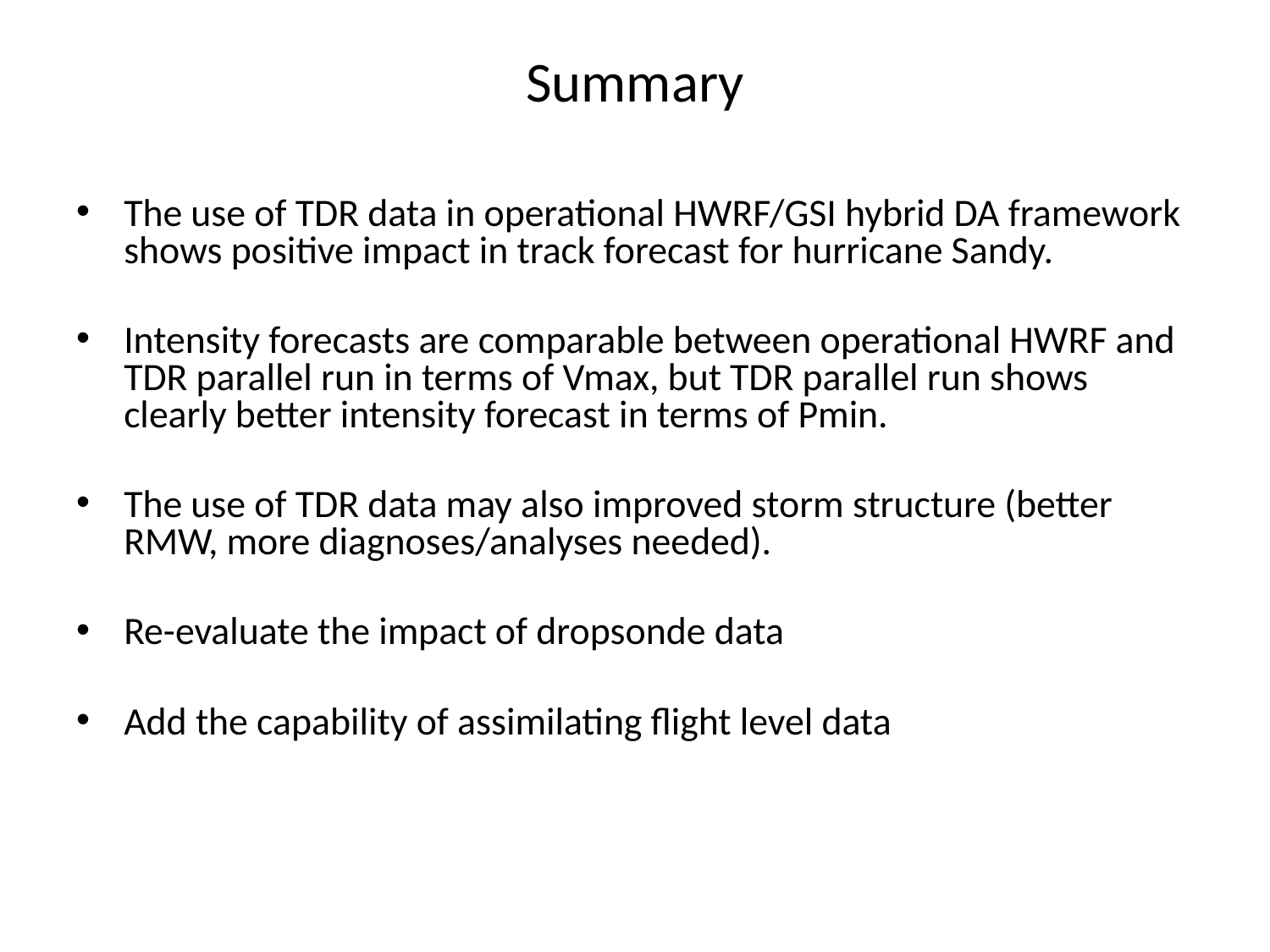

Summary
The use of TDR data in operational HWRF/GSI hybrid DA framework shows positive impact in track forecast for hurricane Sandy.

Intensity forecasts are comparable between operational HWRF and TDR parallel run in terms of Vmax, but TDR parallel run shows clearly better intensity forecast in terms of Pmin.

The use of TDR data may also improved storm structure (better RMW, more diagnoses/analyses needed).

Re-evaluate the impact of dropsonde data

Add the capability of assimilating flight level data